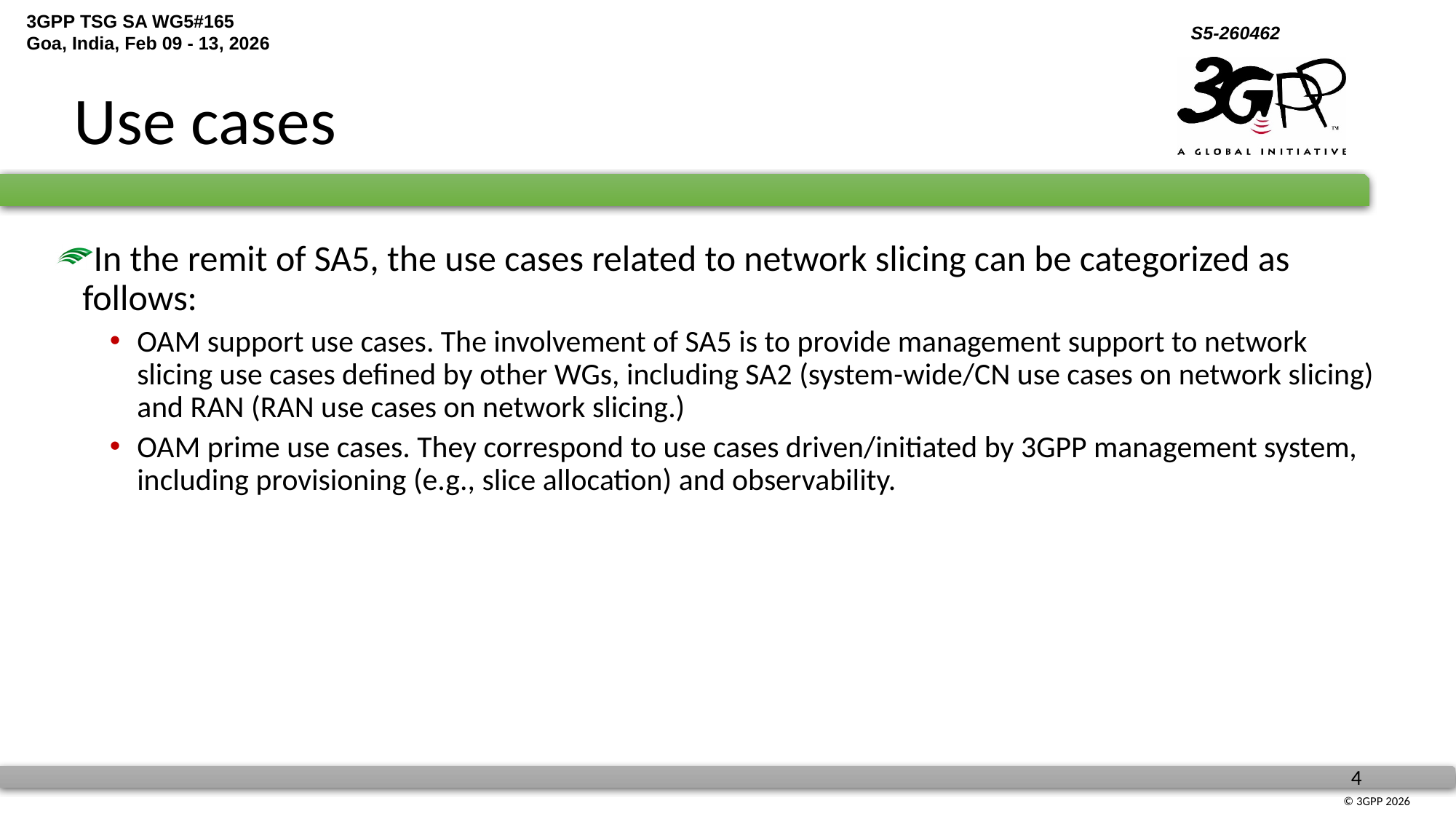

# Use cases
In the remit of SA5, the use cases related to network slicing can be categorized as follows:
OAM support use cases. The involvement of SA5 is to provide management support to network slicing use cases defined by other WGs, including SA2 (system-wide/CN use cases on network slicing) and RAN (RAN use cases on network slicing.)
OAM prime use cases. They correspond to use cases driven/initiated by 3GPP management system, including provisioning (e.g., slice allocation) and observability.